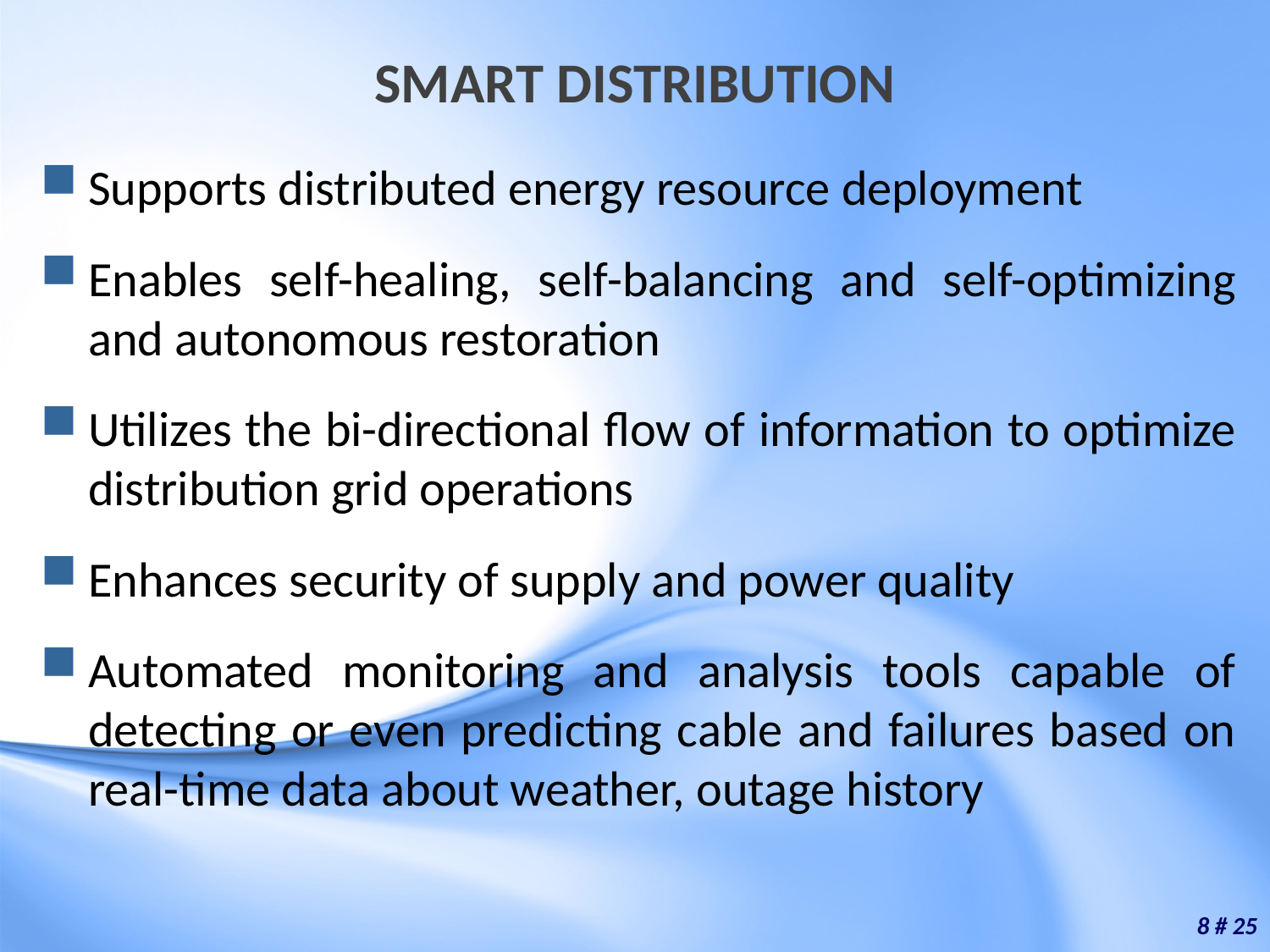

# SMART DISTRIBUTION
Supports distributed energy resource deployment
Enables self-healing, self-balancing and self-optimizing and autonomous restoration
Utilizes the bi-directional flow of information to optimize distribution grid operations
Enhances security of supply and power quality
Automated monitoring and analysis tools capable of detecting or even predicting cable and failures based on real-time data about weather, outage history
8 # 25